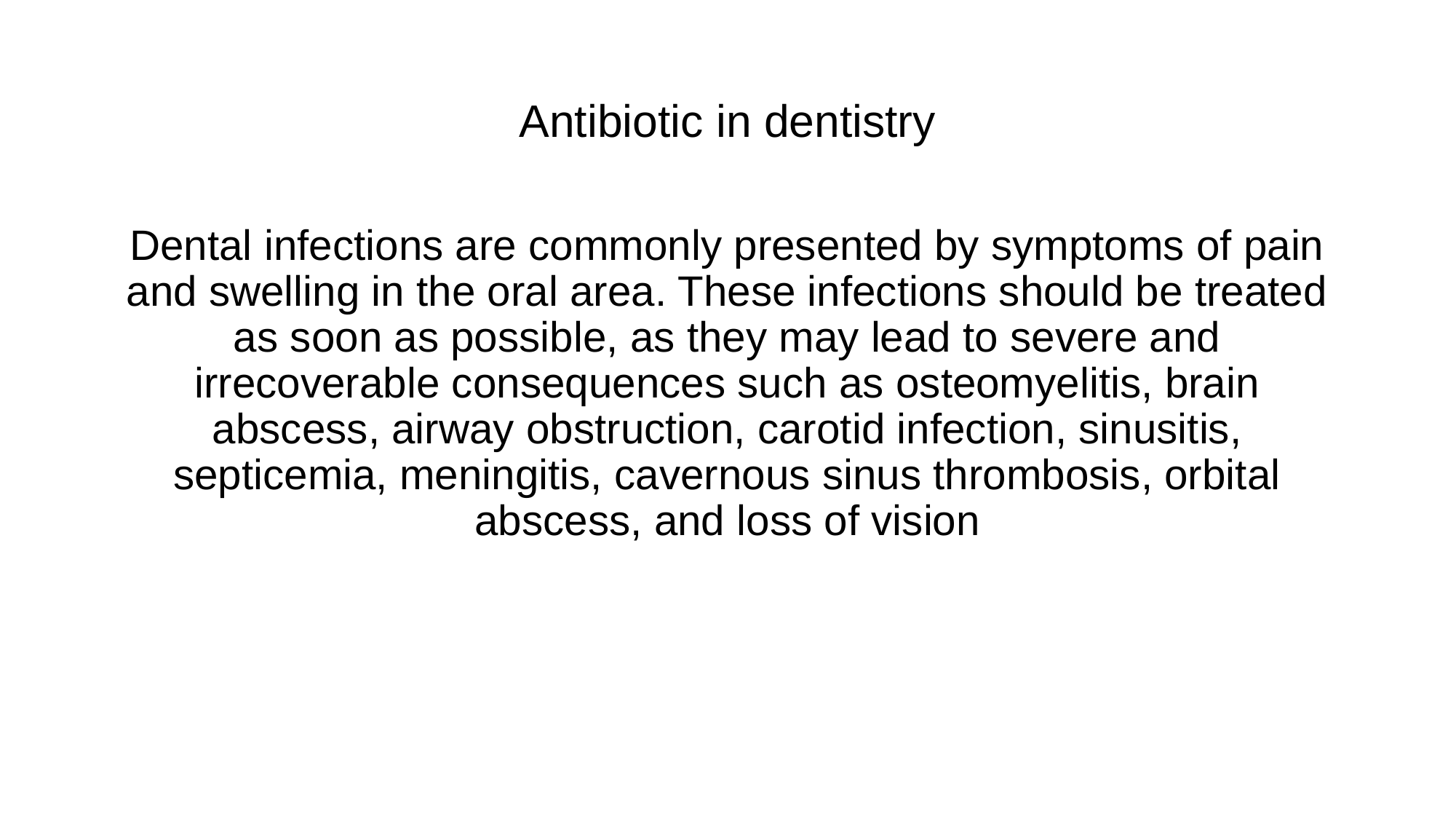

# Antibiotic in dentistry
Dental infections are commonly presented by symptoms of pain and swelling in the oral area. These infections should be treated as soon as possible, as they may lead to severe and irrecoverable consequences such as osteomyelitis, brain abscess, airway obstruction, carotid infection, sinusitis, septicemia, meningitis, cavernous sinus thrombosis, orbital abscess, and loss of vision